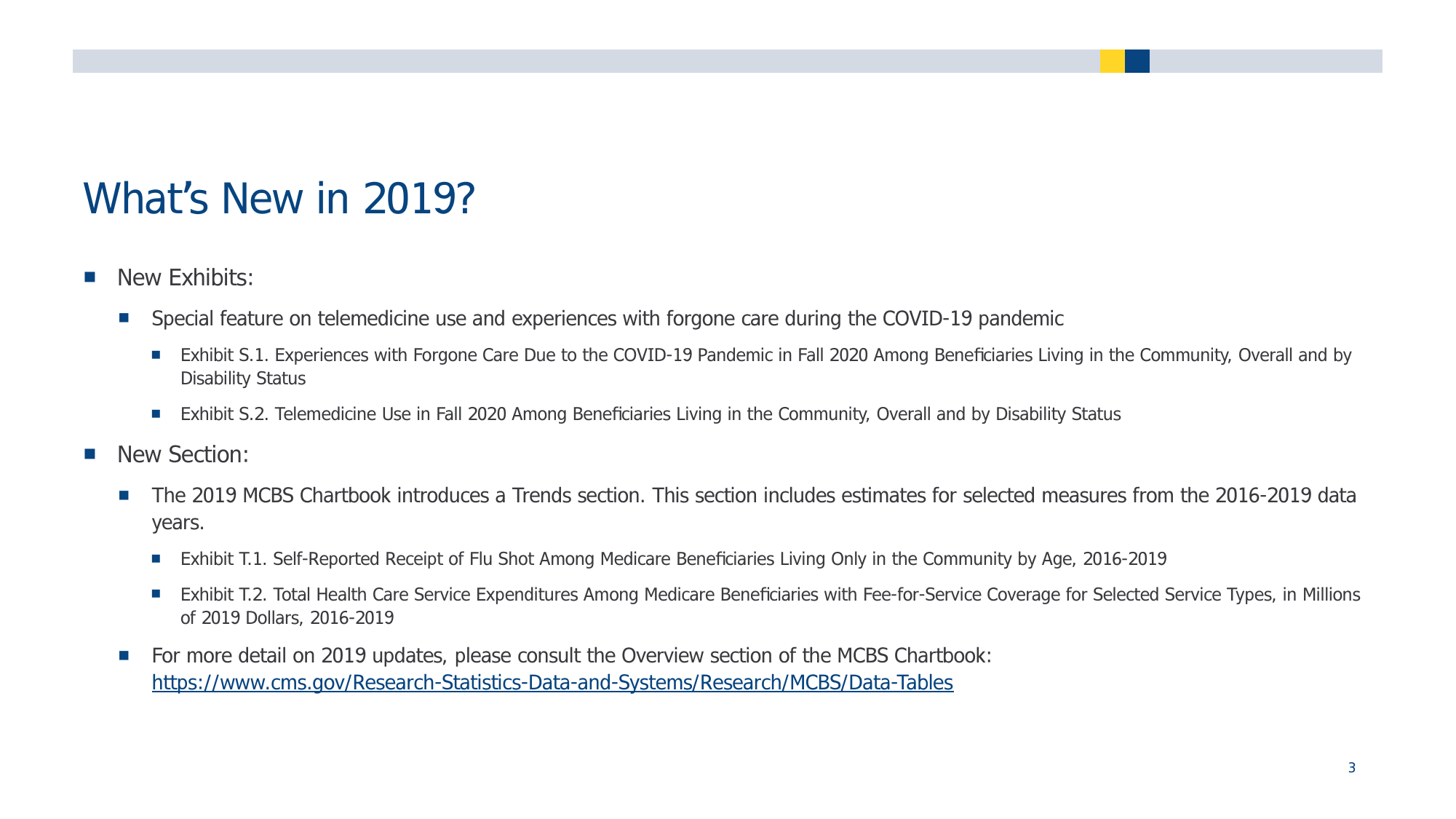

# What’s New in 2019?
New Exhibits:
Special feature on telemedicine use and experiences with forgone care during the COVID-19 pandemic
Exhibit S.1. Experiences with Forgone Care Due to the COVID-19 Pandemic in Fall 2020 Among Beneficiaries Living in the Community, Overall and by Disability Status
Exhibit S.2. Telemedicine Use in Fall 2020 Among Beneficiaries Living in the Community, Overall and by Disability Status
New Section:
The 2019 MCBS Chartbook introduces a Trends section. This section includes estimates for selected measures from the 2016-2019 data years.
Exhibit T.1. Self-Reported Receipt of Flu Shot Among Medicare Beneficiaries Living Only in the Community by Age, 2016-2019
Exhibit T.2. Total Health Care Service Expenditures Among Medicare Beneficiaries with Fee-for-Service Coverage for Selected Service Types, in Millions of 2019 Dollars, 2016-2019
For more detail on 2019 updates, please consult the Overview section of the MCBS Chartbook: https://www.cms.gov/Research-Statistics-Data-and-Systems/Research/MCBS/Data-Tables